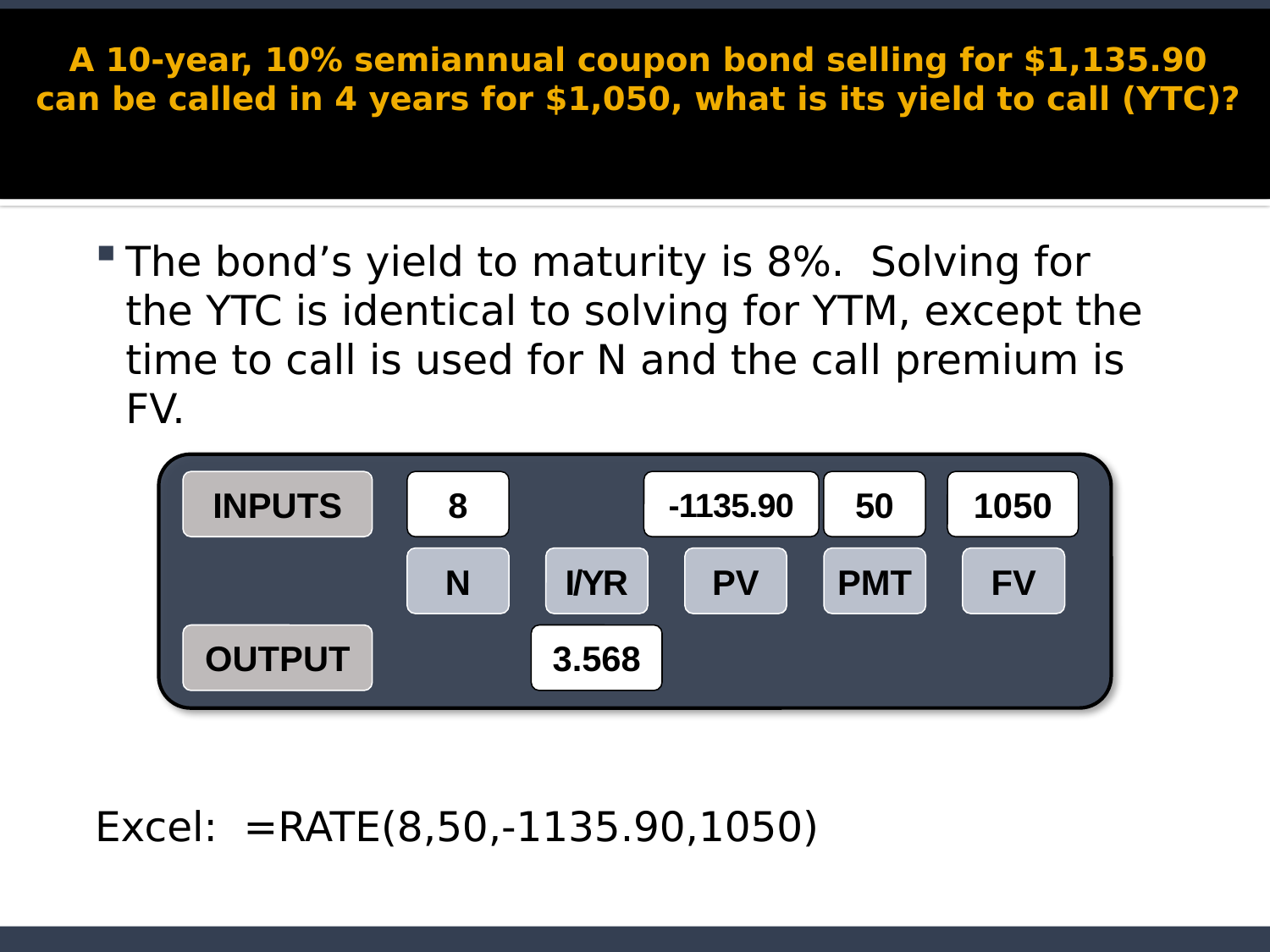

# A 10-year, 10% semiannual coupon bond selling for $1,135.90 can be called in 4 years for $1,050, what is its yield to call (YTC)?
The bond’s yield to maturity is 8%.  Solving for the YTC is identical to solving for YTM, except the time to call is used for N and the call premium is FV.

Excel:  =RATE(8,50,-1135.90,1050)

INPUTS
8
-1135.90
50
1050
N
I/YR
PV
PMT
FV
OUTPUT
3.568